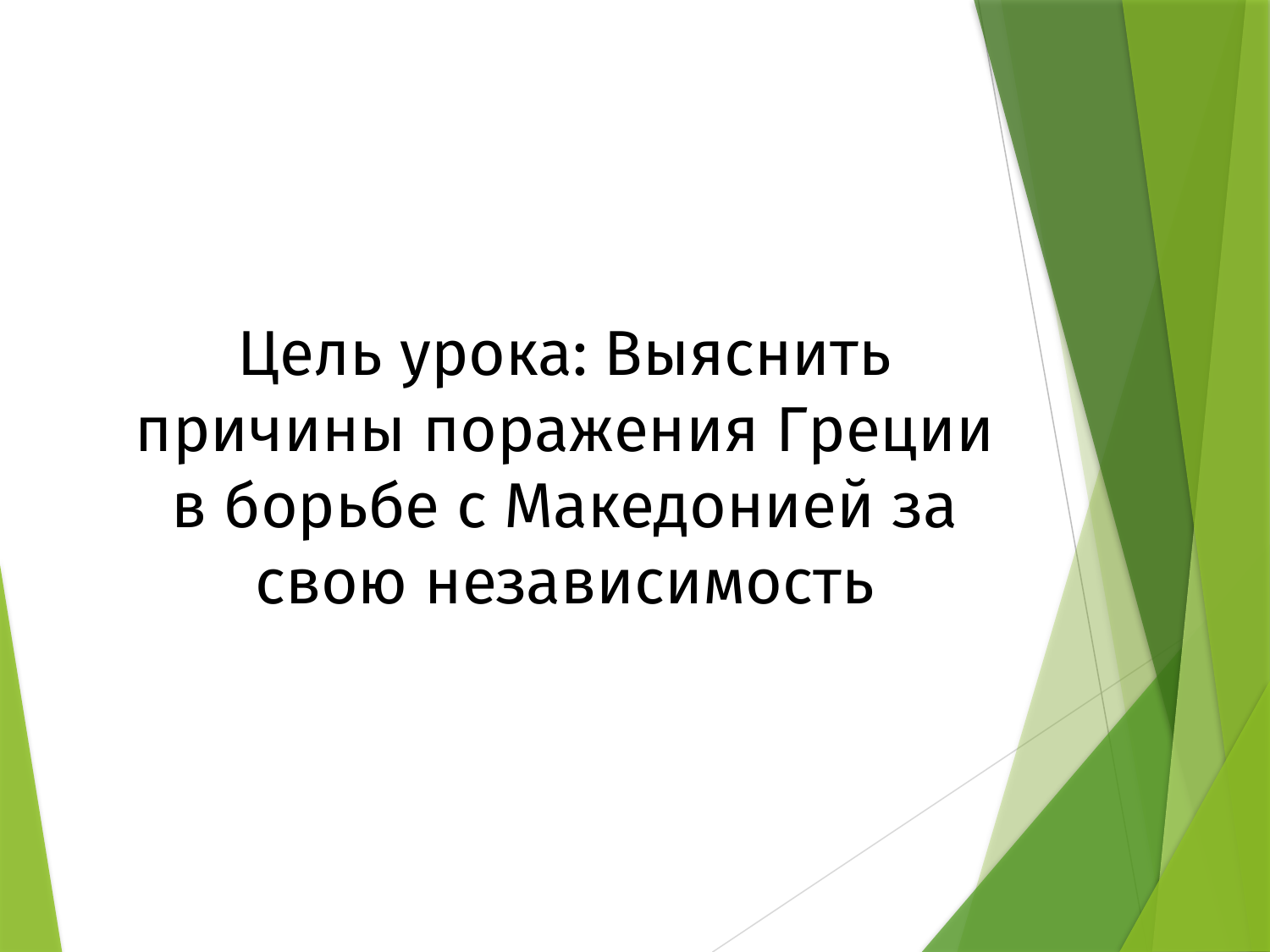

Цель урока: Выяснить причины поражения Греции в борьбе с Македонией за свою независимость